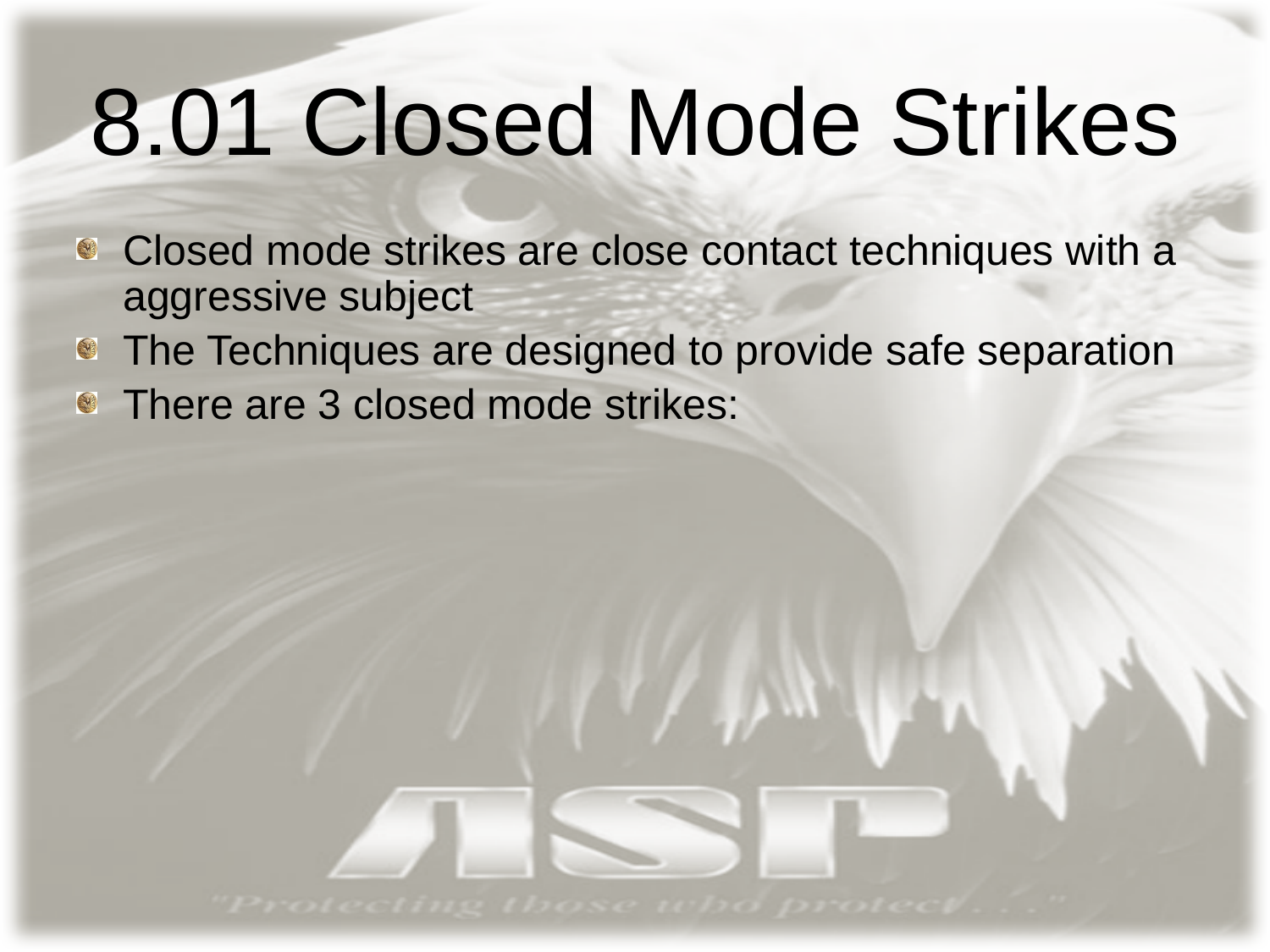

# 8.01 Closed Mode Strikes
Closed mode strikes are close contact techniques with a aggressive subject
The Techniques are designed to provide safe separation
There are 3 closed mode strikes: